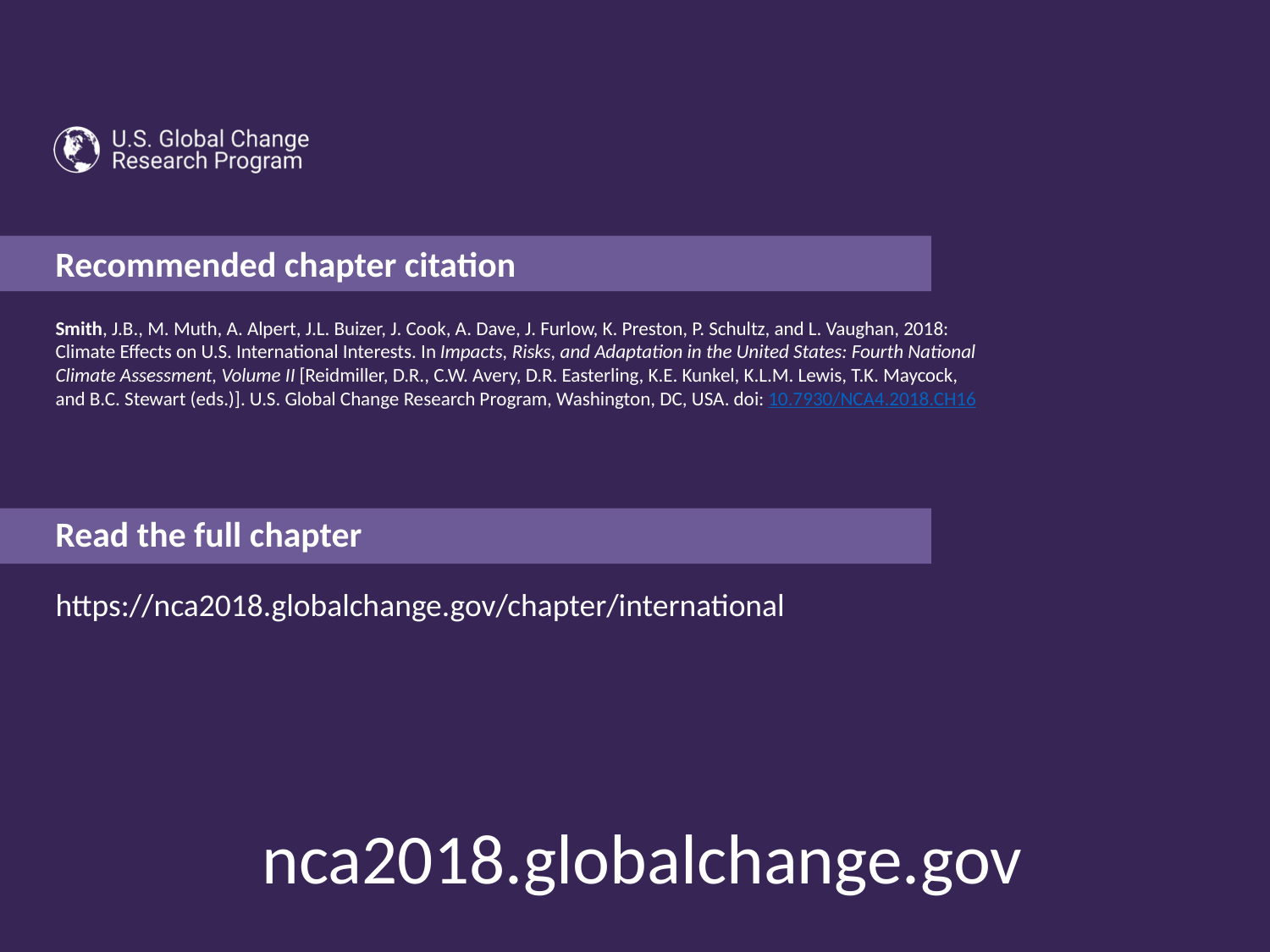

Smith, J.B., M. Muth, A. Alpert, J.L. Buizer, J. Cook, A. Dave, J. Furlow, K. Preston, P. Schultz, and L. Vaughan, 2018: Climate Effects on U.S. International Interests. In Impacts, Risks, and Adaptation in the United States: Fourth National Climate Assessment, Volume II [Reidmiller, D.R., C.W. Avery, D.R. Easterling, K.E. Kunkel, K.L.M. Lewis, T.K. Maycock, and B.C. Stewart (eds.)]. U.S. Global Change Research Program, Washington, DC, USA. doi: 10.7930/NCA4.2018.CH16
https://nca2018.globalchange.gov/chapter/international